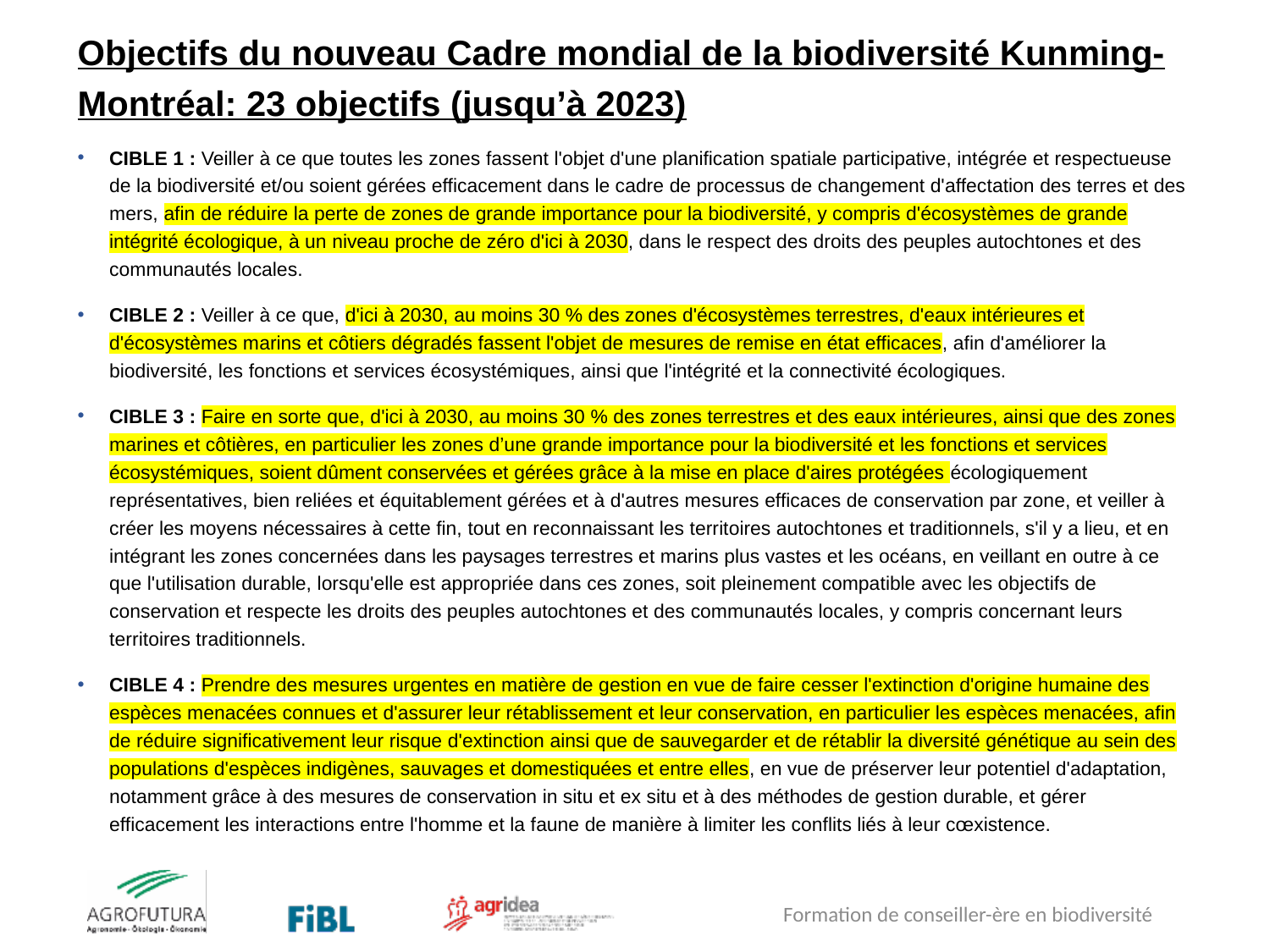

Objectifs du nouveau Cadre mondial de la biodiversité Kunming-Montréal: 23 objectifs (jusqu’à 2023)
CIBLE 1 : Veiller à ce que toutes les zones fassent l'objet d'une planification spatiale participative, intégrée et respectueuse de la biodiversité et/ou soient gérées efficacement dans le cadre de processus de changement d'affectation des terres et des mers, afin de réduire la perte de zones de grande importance pour la biodiversité, y compris d'écosystèmes de grande intégrité écologique, à un niveau proche de zéro d'ici à 2030, dans le respect des droits des peuples autochtones et des communautés locales.
CIBLE 2 : Veiller à ce que, d'ici à 2030, au moins 30 % des zones d'écosystèmes terrestres, d'eaux intérieures et d'écosystèmes marins et côtiers dégradés fassent l'objet de mesures de remise en état efficaces, afin d'améliorer la biodiversité, les fonctions et services écosystémiques, ainsi que l'intégrité et la connectivité écologiques.
CIBLE 3 : Faire en sorte que, d'ici à 2030, au moins 30 % des zones terrestres et des eaux intérieures, ainsi que des zones marines et côtières, en particulier les zones d’une grande importance pour la biodiversité et les fonctions et services écosystémiques, soient dûment conservées et gérées grâce à la mise en place d'aires protégées écologiquement représentatives, bien reliées et équitablement gérées et à d'autres mesures efficaces de conservation par zone, et veiller à créer les moyens nécessaires à cette fin, tout en reconnaissant les territoires autochtones et traditionnels, s'il y a lieu, et en intégrant les zones concernées dans les paysages terrestres et marins plus vastes et les océans, en veillant en outre à ce que l'utilisation durable, lorsqu'elle est appropriée dans ces zones, soit pleinement compatible avec les objectifs de conservation et respecte les droits des peuples autochtones et des communautés locales, y compris concernant leurs territoires traditionnels.
CIBLE 4 : Prendre des mesures urgentes en matière de gestion en vue de faire cesser l'extinction d'origine humaine des espèces menacées connues et d'assurer leur rétablissement et leur conservation, en particulier les espèces menacées, afin de réduire significativement leur risque d'extinction ainsi que de sauvegarder et de rétablir la diversité génétique au sein des populations d'espèces indigènes, sauvages et domestiquées et entre elles, en vue de préserver leur potentiel d'adaptation, notamment grâce à des mesures de conservation in situ et ex situ et à des méthodes de gestion durable, et gérer efficacement les interactions entre l'homme et la faune de manière à limiter les conflits liés à leur cœxistence.
Formation de conseiller-ère en biodiversité